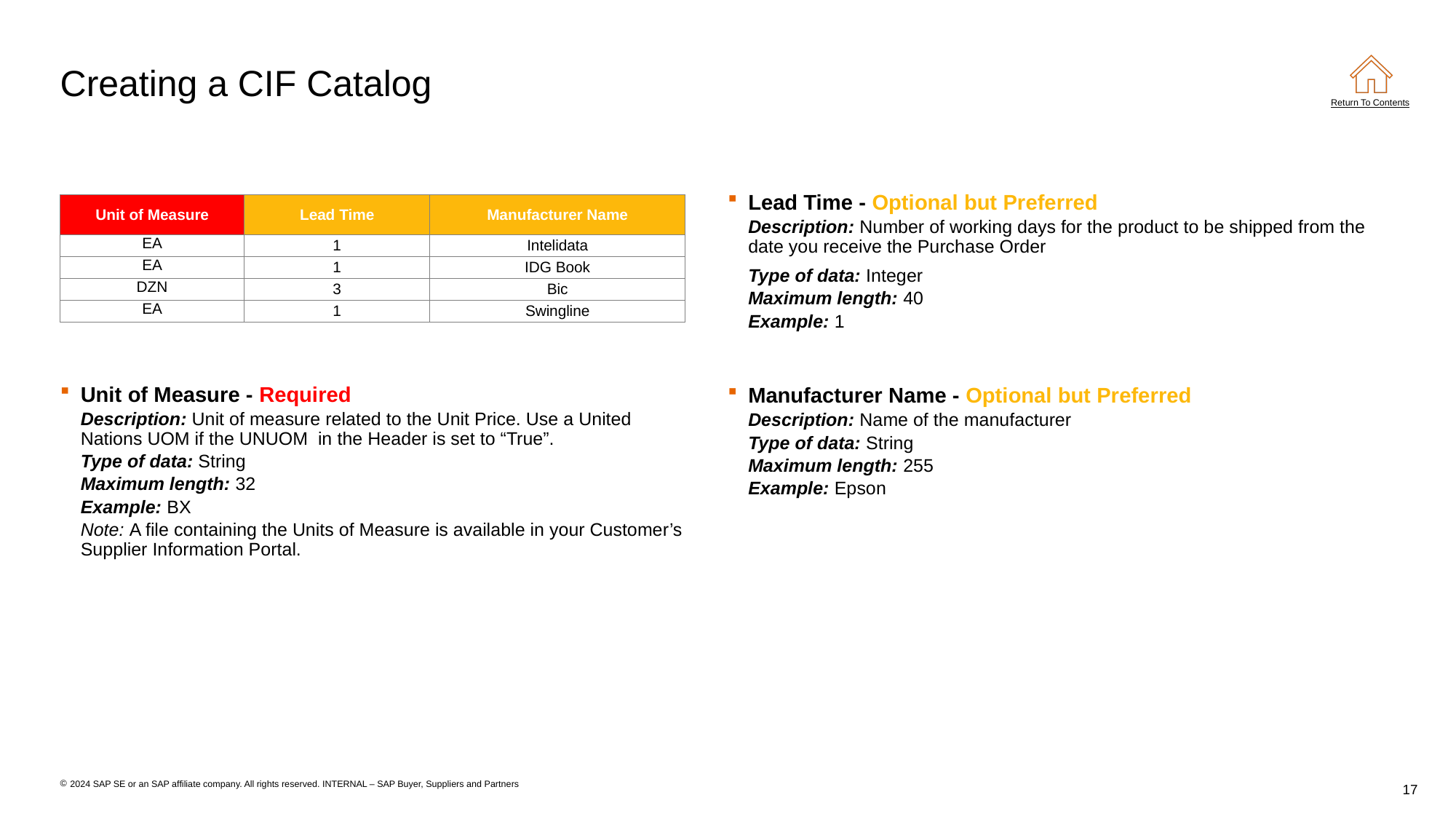

# Creating a CIF Catalog
| Unit of Measure | Lead Time | Manufacturer Name |
| --- | --- | --- |
| EA | 1 | Intelidata |
| EA | 1 | IDG Book |
| DZN | 3 | Bic |
| EA | 1 | Swingline |
Lead Time - Optional but Preferred
Description: Number of working days for the product to be shipped from the date you receive the Purchase Order
Type of data: Integer
Maximum length: 40
Example: 1

Manufacturer Name - Optional but Preferred
Description: Name of the manufacturer
Type of data: String
Maximum length: 255
Example: Epson
Unit of Measure - Required
Description: Unit of measure related to the Unit Price. Use a United Nations UOM if the UNUOM  in the Header is set to “True”.
Type of data: String
Maximum length: 32
Example: BX
Note: A file containing the Units of Measure is available in your Customer’s Supplier Information Portal.